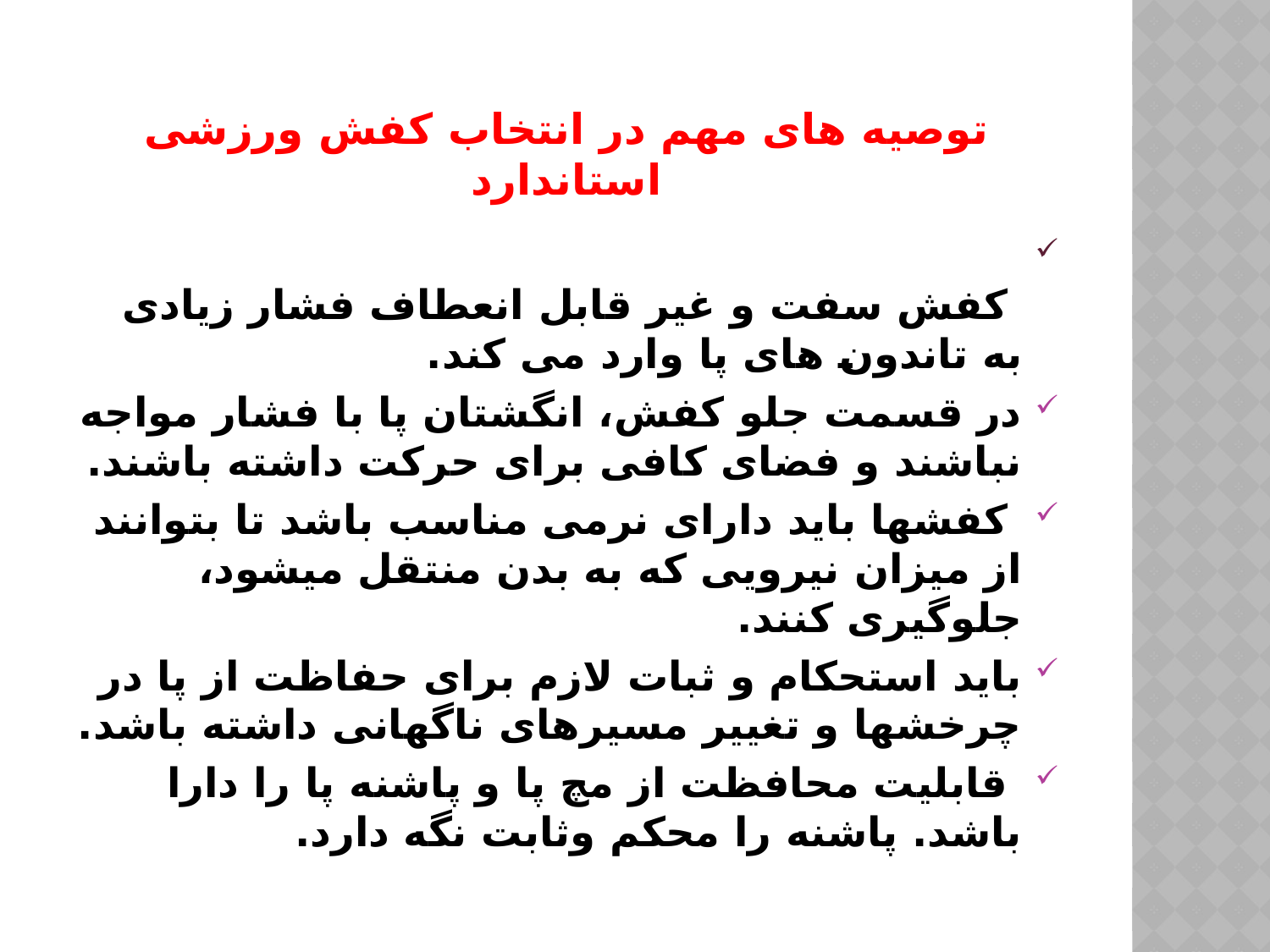

# توصیه های مهم در انتخاب کفش ورزشی استاندارد
 كفش سفت و غیر قابل انعطاف فشار زیادی به تاندون های پا وارد می كند.
در قسمت جلو کفش، انگشتان پا با فشار مواجه نباشند و فضای کافی برای حرکت داشته باشند.
 کفشها باید دارای نرمی مناسب باشد تا بتوانند از میزان نیرویی که به بدن منتقل میشود، جلوگیری کنند.
باید استحکام و ثبات لازم برای حفاظت از پا در چرخشها و تغییر مسیرهای ناگهانی داشته باشد.
 قابلیت محافظت از مچ پا و پاشنه پا را دارا باشد. پاشنه را محکم وثابت نگه دارد.